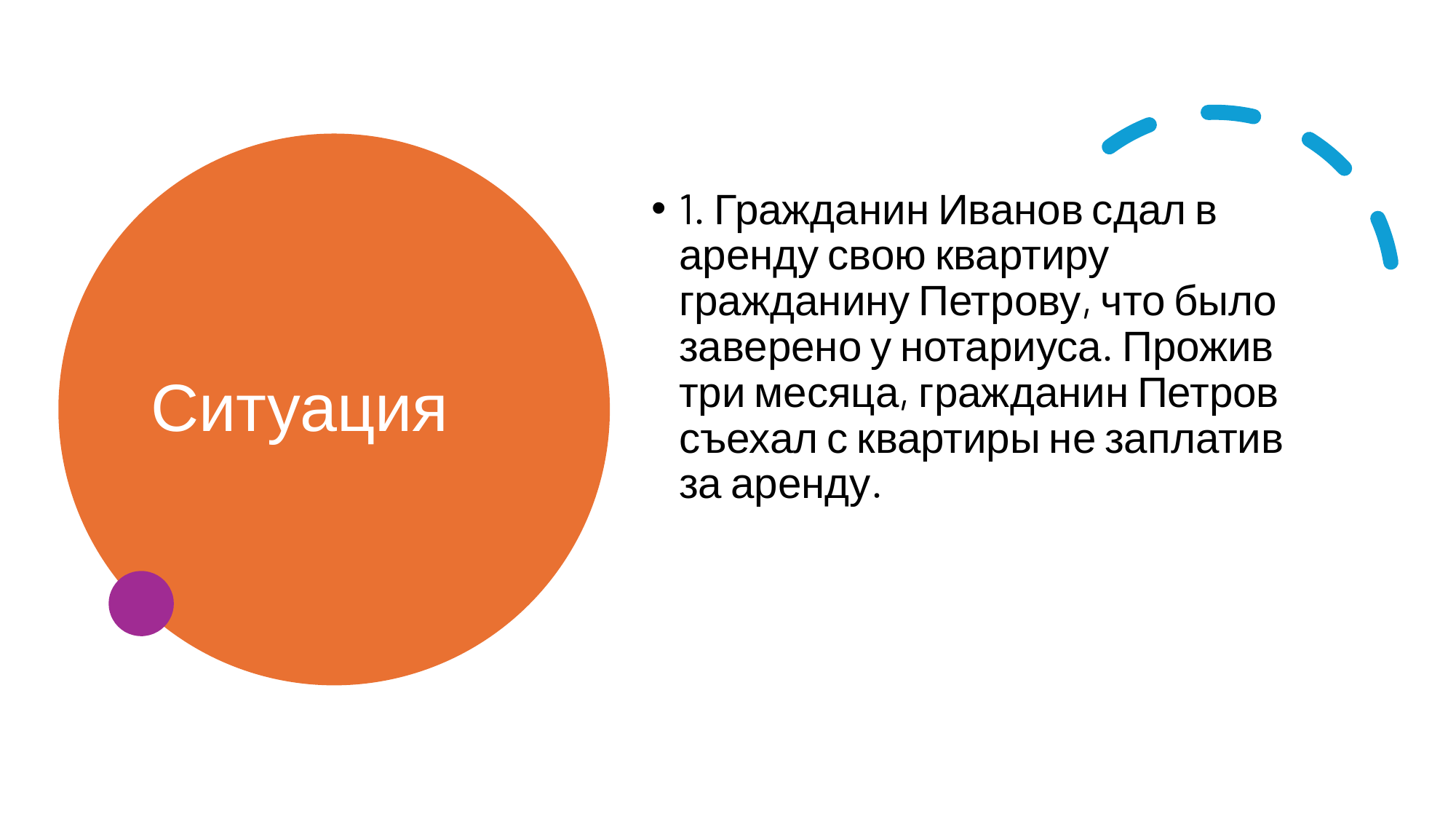

# Ситуация
1. Гражданин Иванов сдал в аренду свою квартиру гражданину Петрову, что было заверено у нотариуса. Прожив три месяца, гражданин Петров съехал с квартиры не заплатив за аренду.